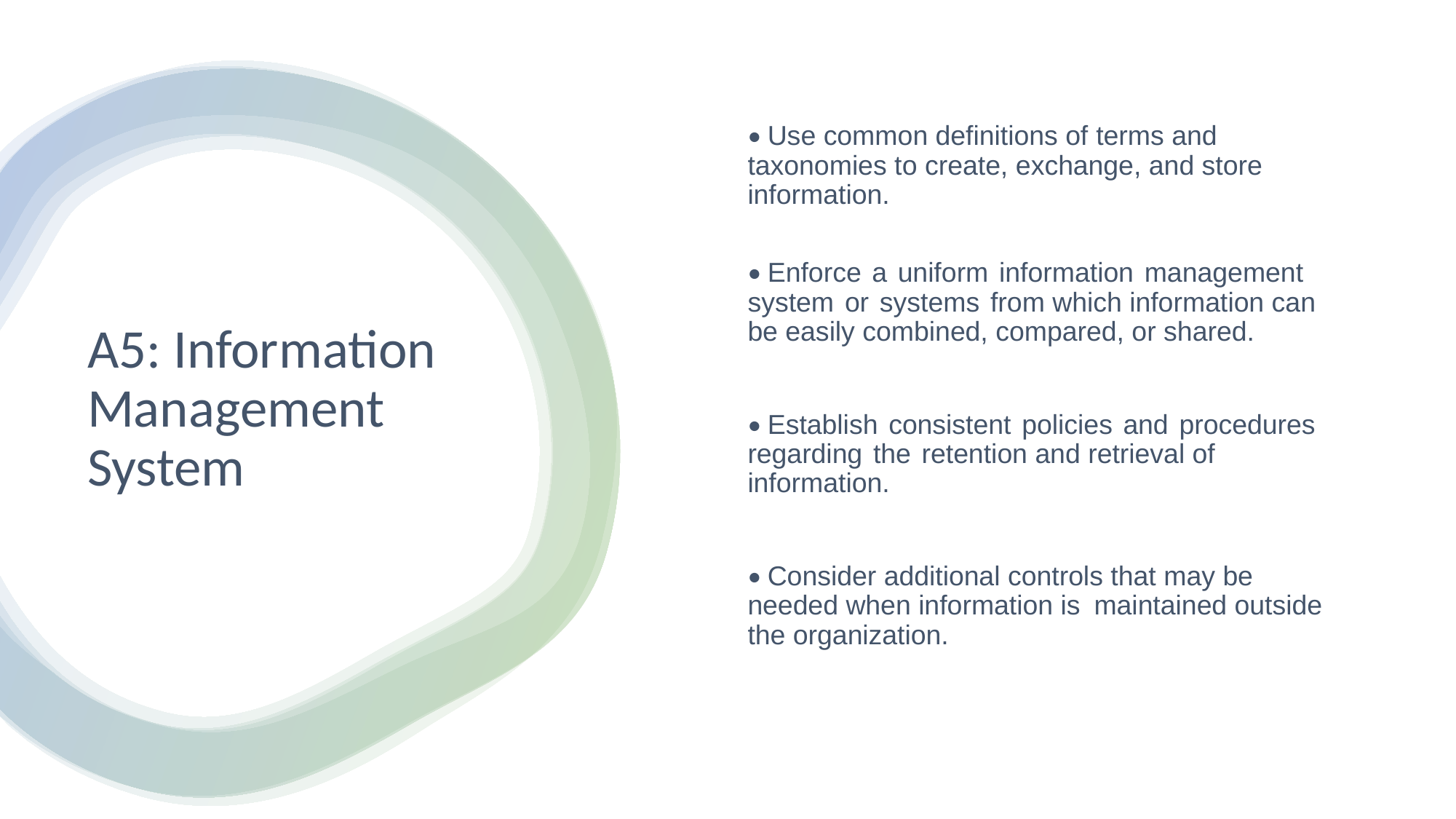

• Use common definitions of terms and taxonomies to create, exchange, and store information.

• Enforce a uniform information management system or systems from which information can be easily combined, compared, or shared.

• Establish consistent policies and procedures regarding the retention and retrieval of information.

• Consider additional controls that may be needed when information is maintained outside the organization.

# A5: Information Management System